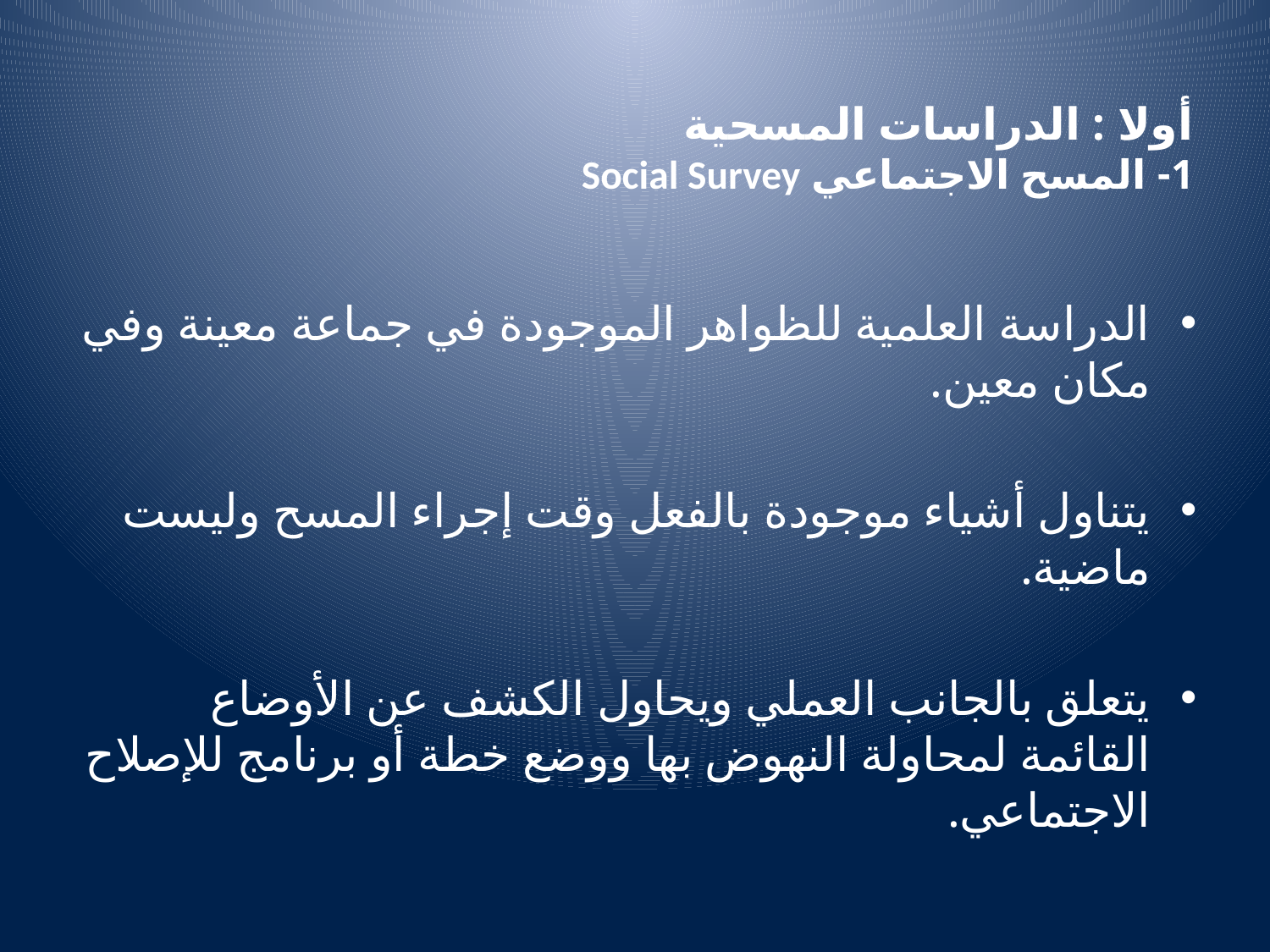

# أولا : الدراسات المسحية 1- المسح الاجتماعي Social Survey

الدراسة العلمية للظواهر الموجودة في جماعة معينة وفي مكان معين.

يتناول أشياء موجودة بالفعل وقت إجراء المسح وليست ماضية.

يتعلق بالجانب العملي ويحاول الكشف عن الأوضاع القائمة لمحاولة النهوض بها ووضع خطة أو برنامج للإصلاح الاجتماعي.